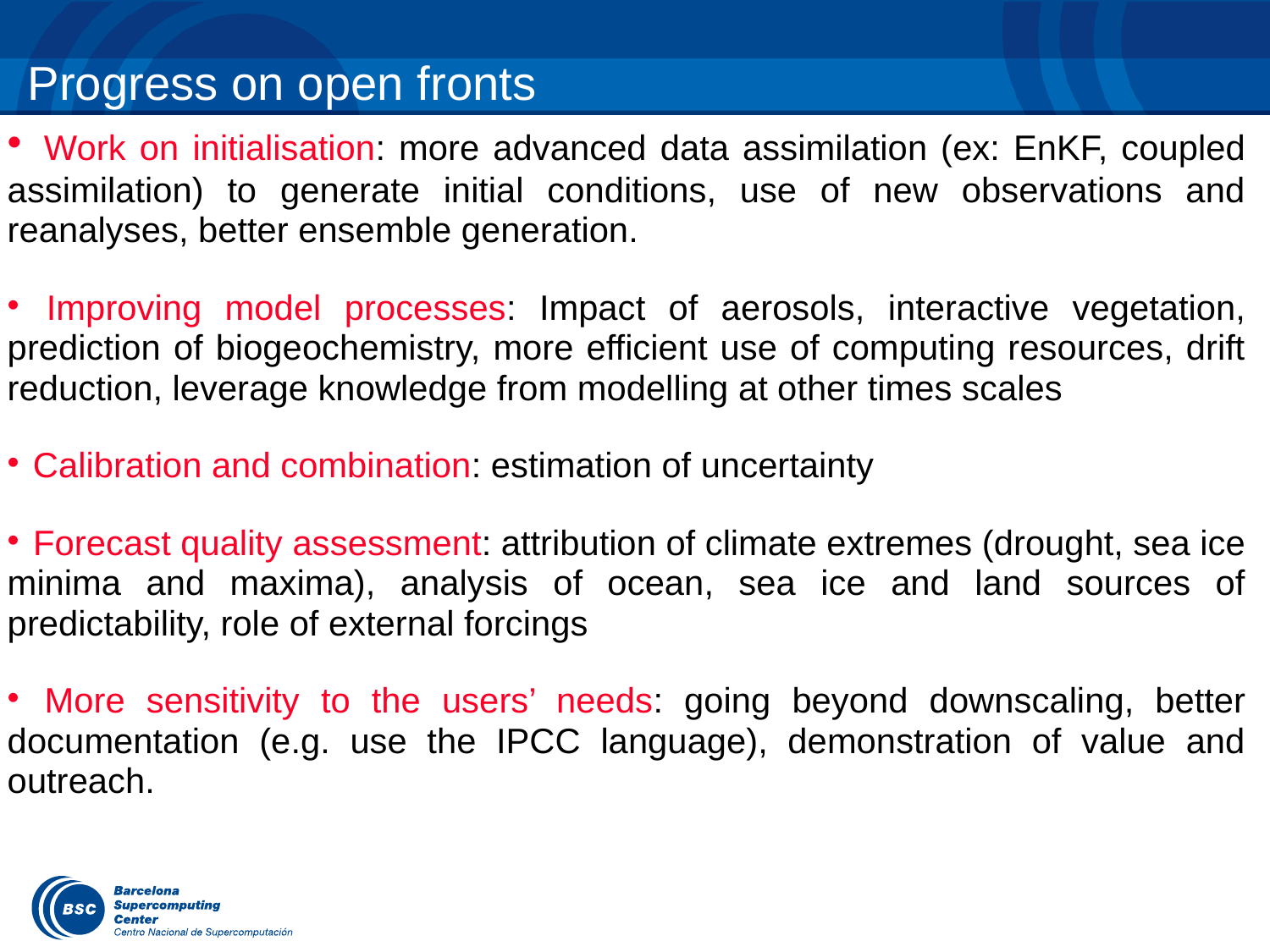

# Progress on open fronts
 Work on initialisation: more advanced data assimilation (ex: EnKF, coupled assimilation) to generate initial conditions, use of new observations and reanalyses, better ensemble generation.

 Improving model processes: Impact of aerosols, interactive vegetation, prediction of biogeochemistry, more efficient use of computing resources, drift reduction, leverage knowledge from modelling at other times scales

 Calibration and combination: estimation of uncertainty

 Forecast quality assessment: attribution of climate extremes (drought, sea ice minima and maxima), analysis of ocean, sea ice and land sources of predictability, role of external forcings

 More sensitivity to the users’ needs: going beyond downscaling, better documentation (e.g. use the IPCC language), demonstration of value and outreach.